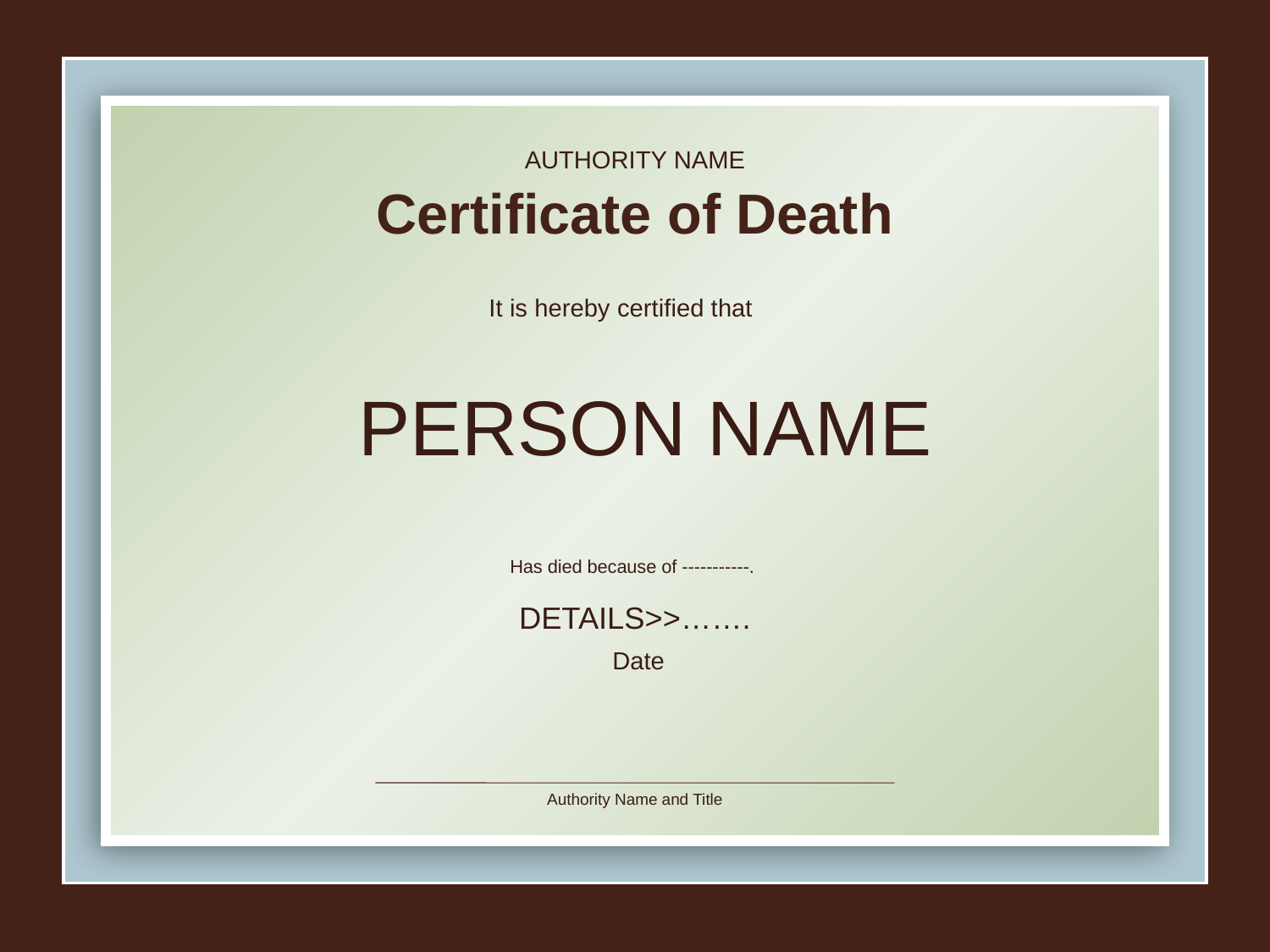

Authority name
# Certificate of Death
It is hereby certified that
PERSON name
Has died because of -----------.
DETAILS>>…….
 Date
Authority Name and Title